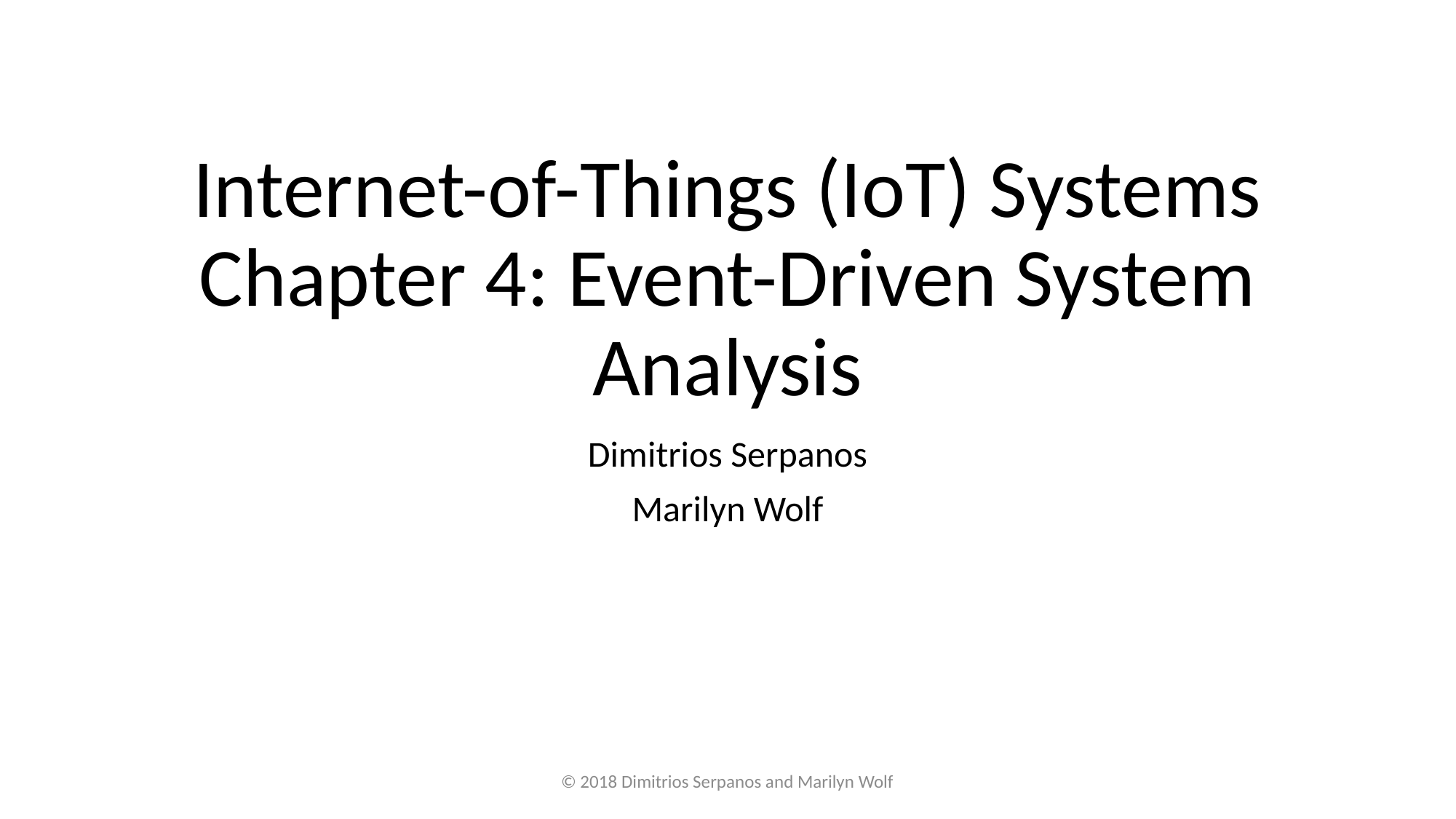

# Internet-of-Things (IoT) Systems Chapter 4: Event-Driven System Analysis
Dimitrios Serpanos
Marilyn Wolf
© 2018 Dimitrios Serpanos and Marilyn Wolf